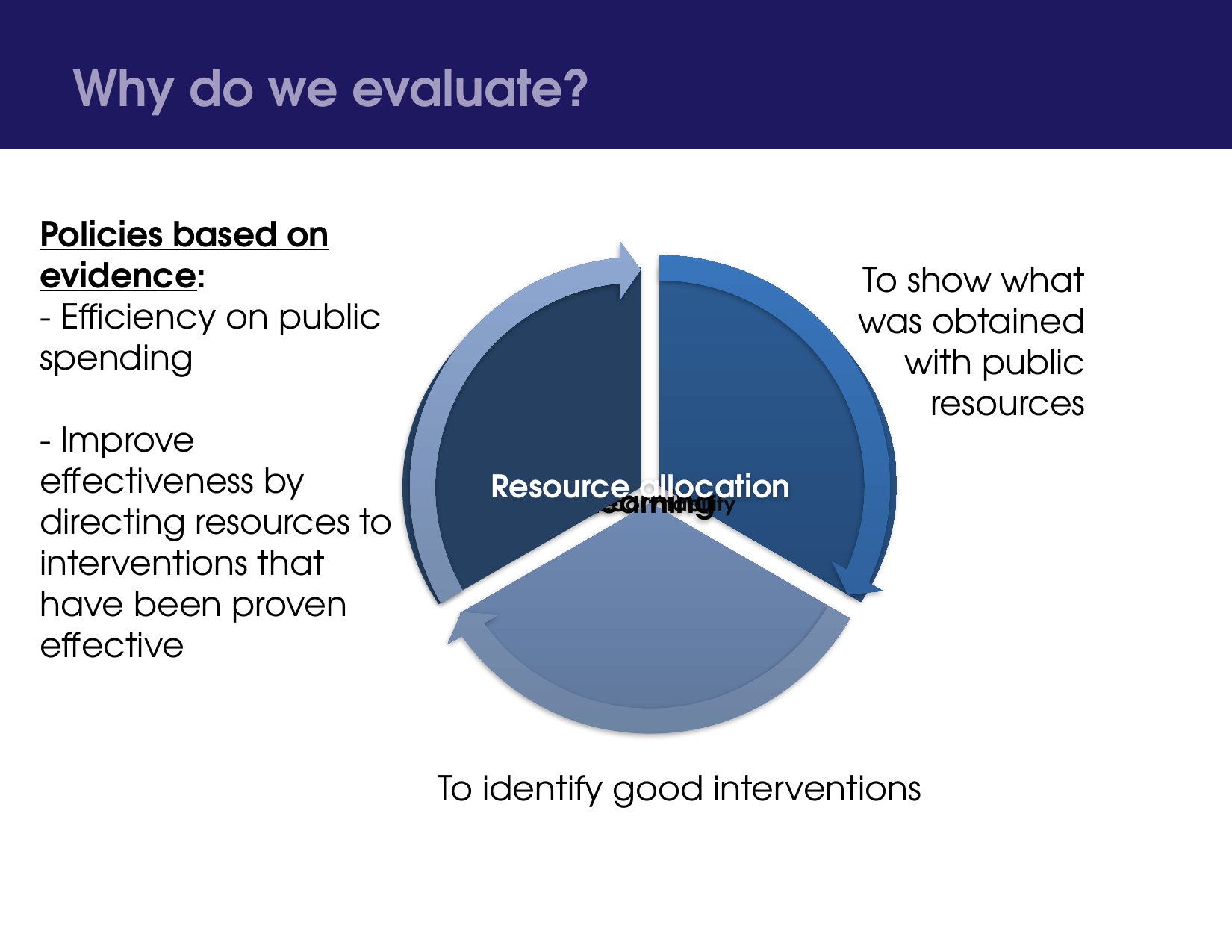

# Why do we evaluate?
Policies based on evidence:
- Efficiency on public spending

- Improve effectiveness by directing resources to interventions that have been proven effective

Accountability
Learning
Resource allocation
To show what was obtained with public resources
To identify good interventions